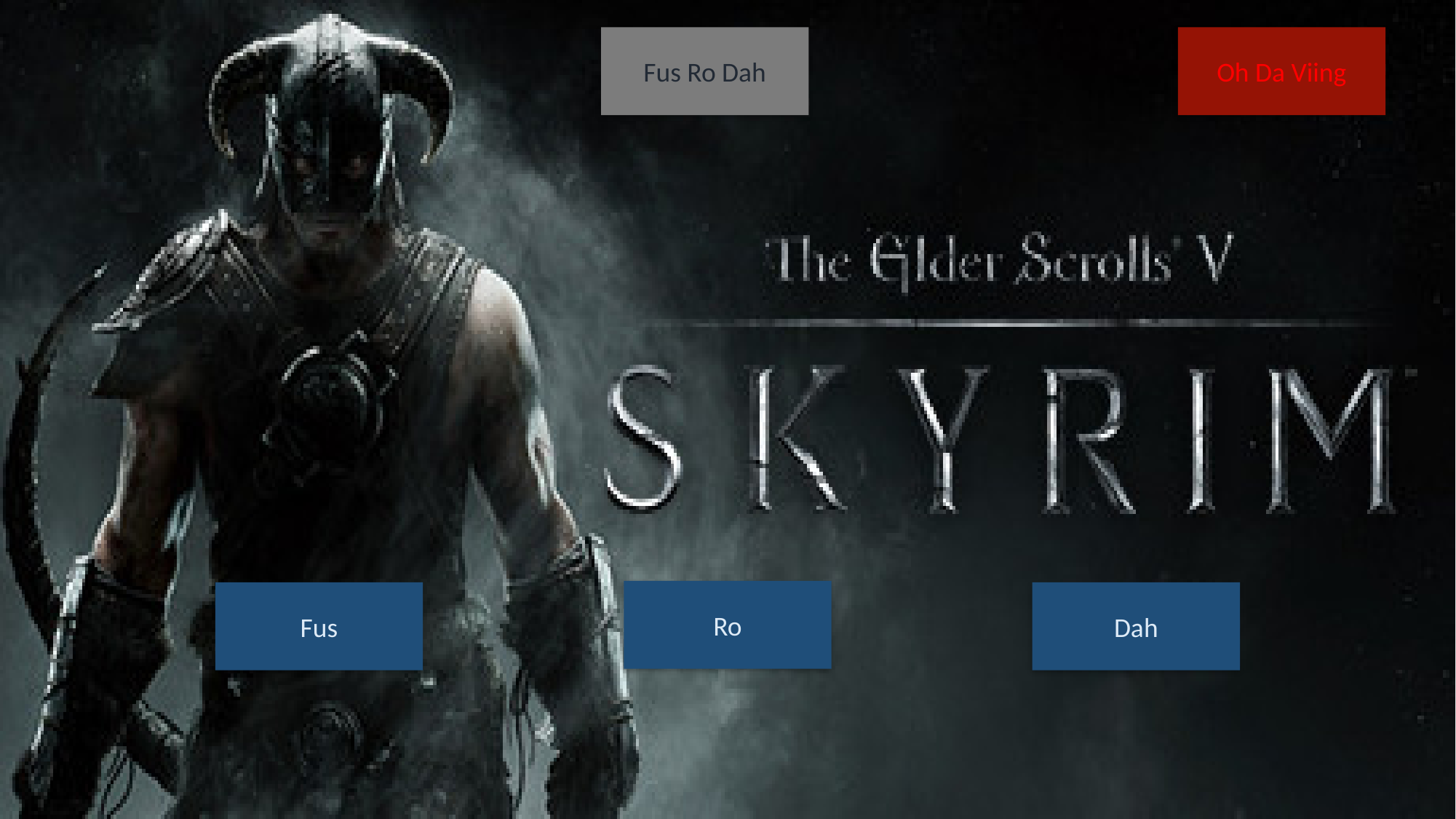

Fus Ro Dah
Oh Da Viing
Ro
Fus
Dah